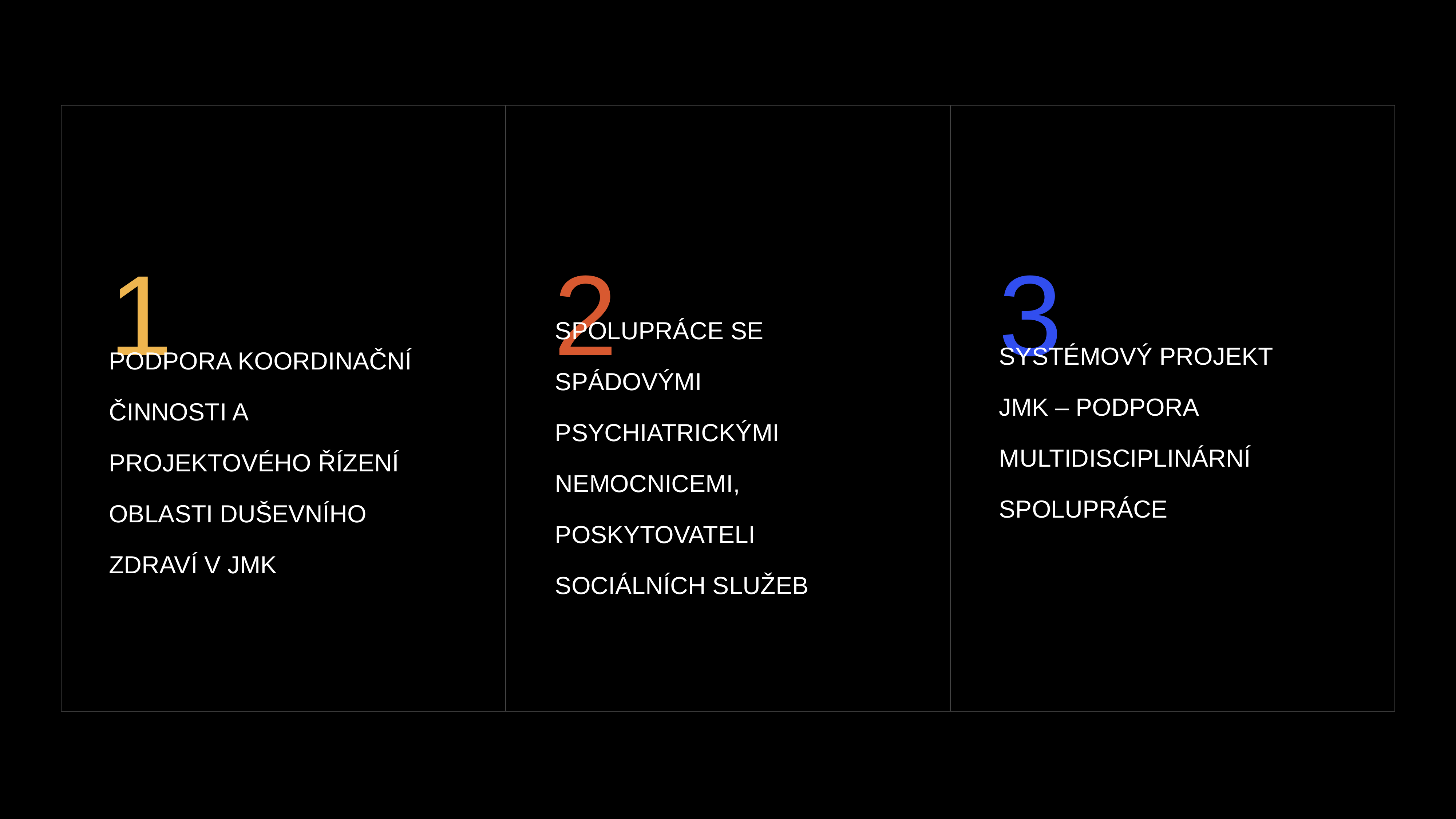

1
2
3
Spolupráce se spádovými psychiatrickými nemocnicemi, poskytovateli sociálních služeb
Systémový projekt jmk – podpora multidisciplinární spolupráce

Podpora koordinační činnosti a projektového řízení oblasti duševního zdraví v JMK